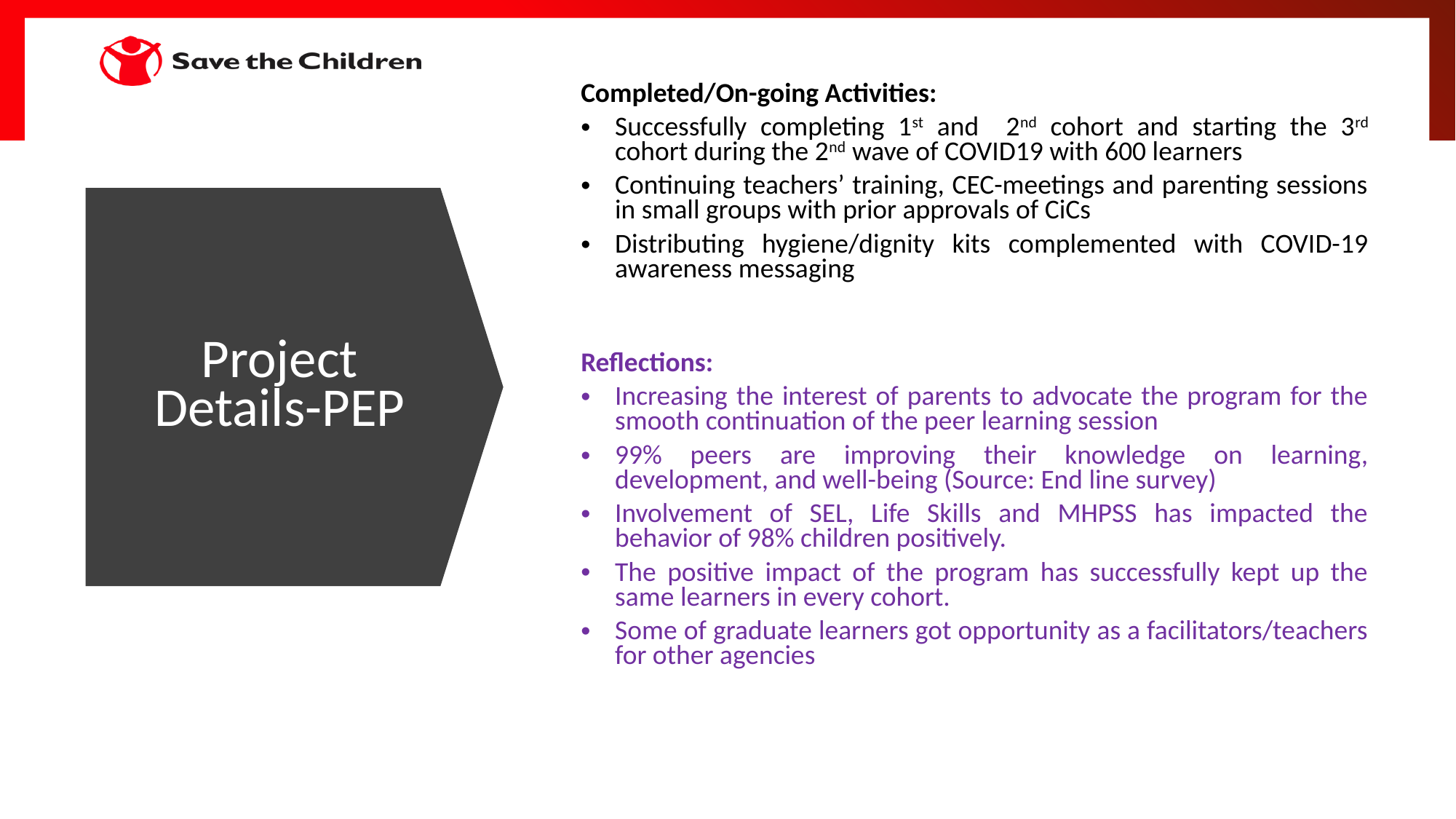

Completed/On-going Activities:
Successfully completing 1st and  2nd cohort and starting the 3rd cohort during the 2nd wave of COVID19 with 600 learners
Continuing teachers’ training, CEC-meetings and parenting sessions in small groups with prior approvals of CiCs
Distributing hygiene/dignity kits complemented with COVID-19 awareness messaging

# Project Details-PEP
Reflections:
Increasing the interest of parents to advocate the program for the smooth continuation of the peer learning session
99% peers are improving their knowledge on learning, development, and well-being (Source: End line survey)
Involvement of SEL, Life Skills and MHPSS has impacted the behavior of 98% children positively.
The positive impact of the program has successfully kept up the same learners in every cohort.
Some of graduate learners got opportunity as a facilitators/teachers for other agencies